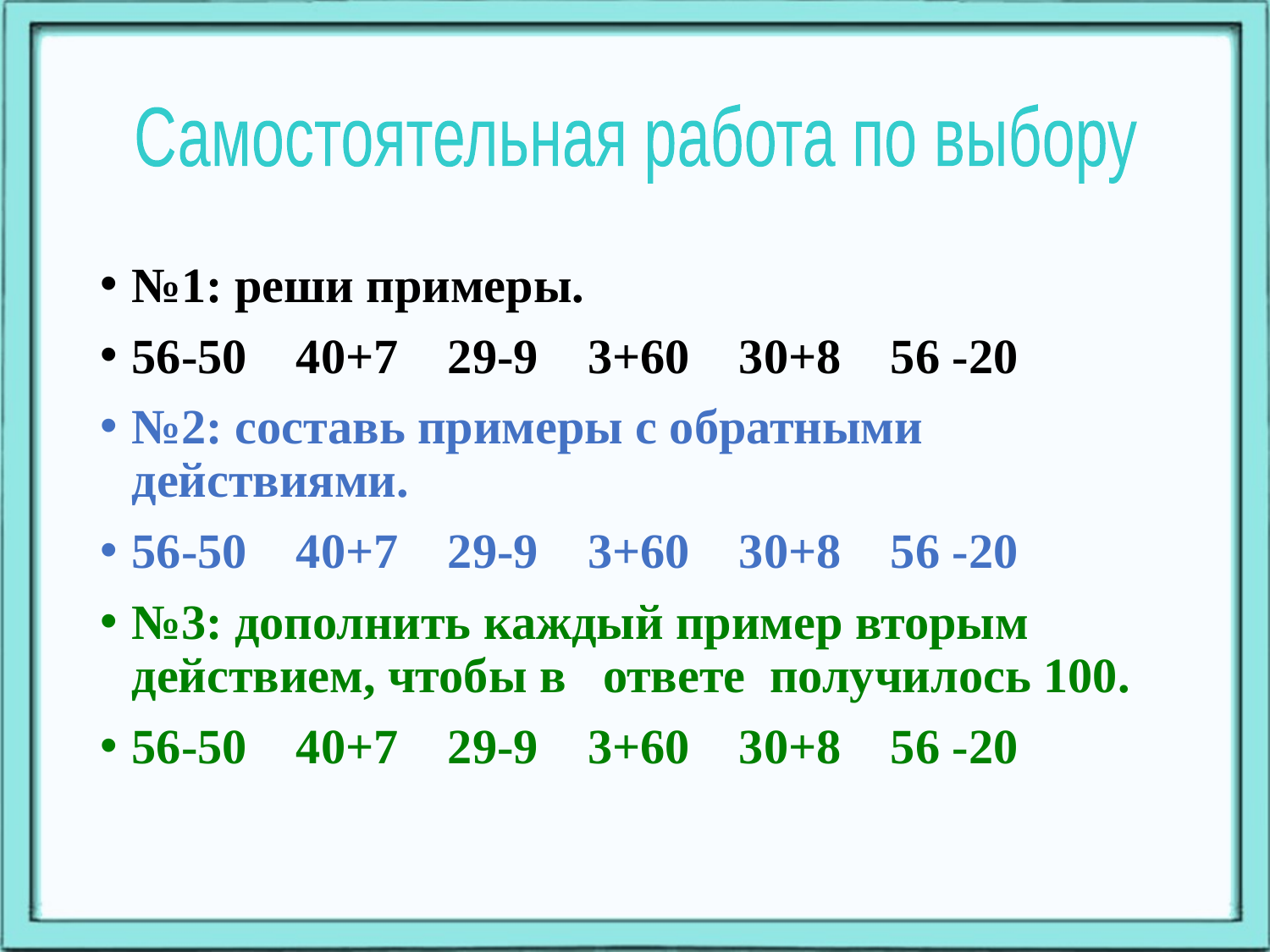

#
Самостоятельная работа по выбору
№1: реши примеры.
56-50    40+7    29-9    3+60    30+8    56 -20
№2: составь примеры с обратными действиями.
56-50    40+7    29-9    3+60    30+8    56 -20
№3: дополнить каждый пример вторым действием, чтобы в   ответе  получилось 100.
56-50    40+7    29-9    3+60    30+8    56 -20